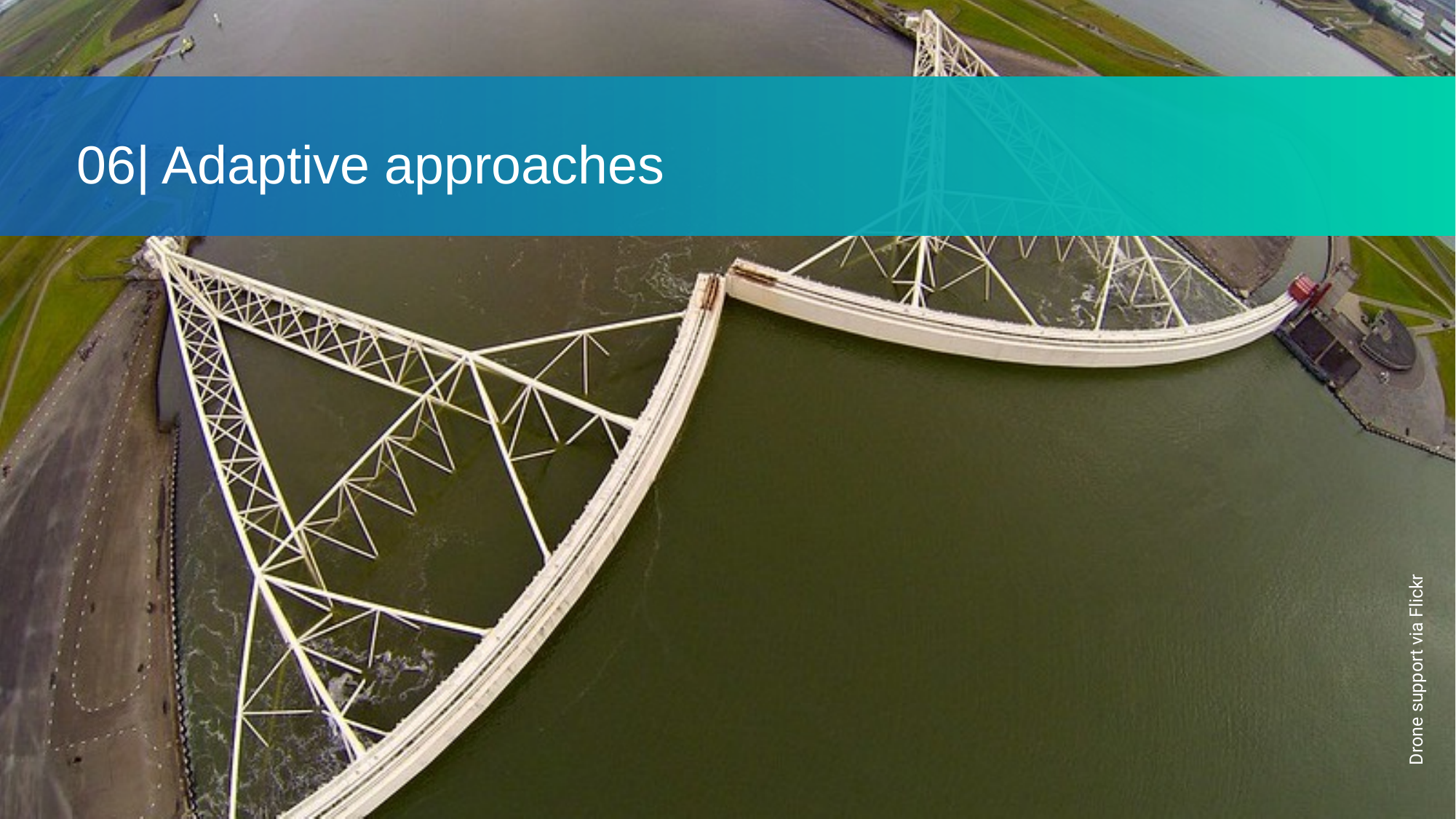

06| Adaptive approaches

Drone support via Flickr